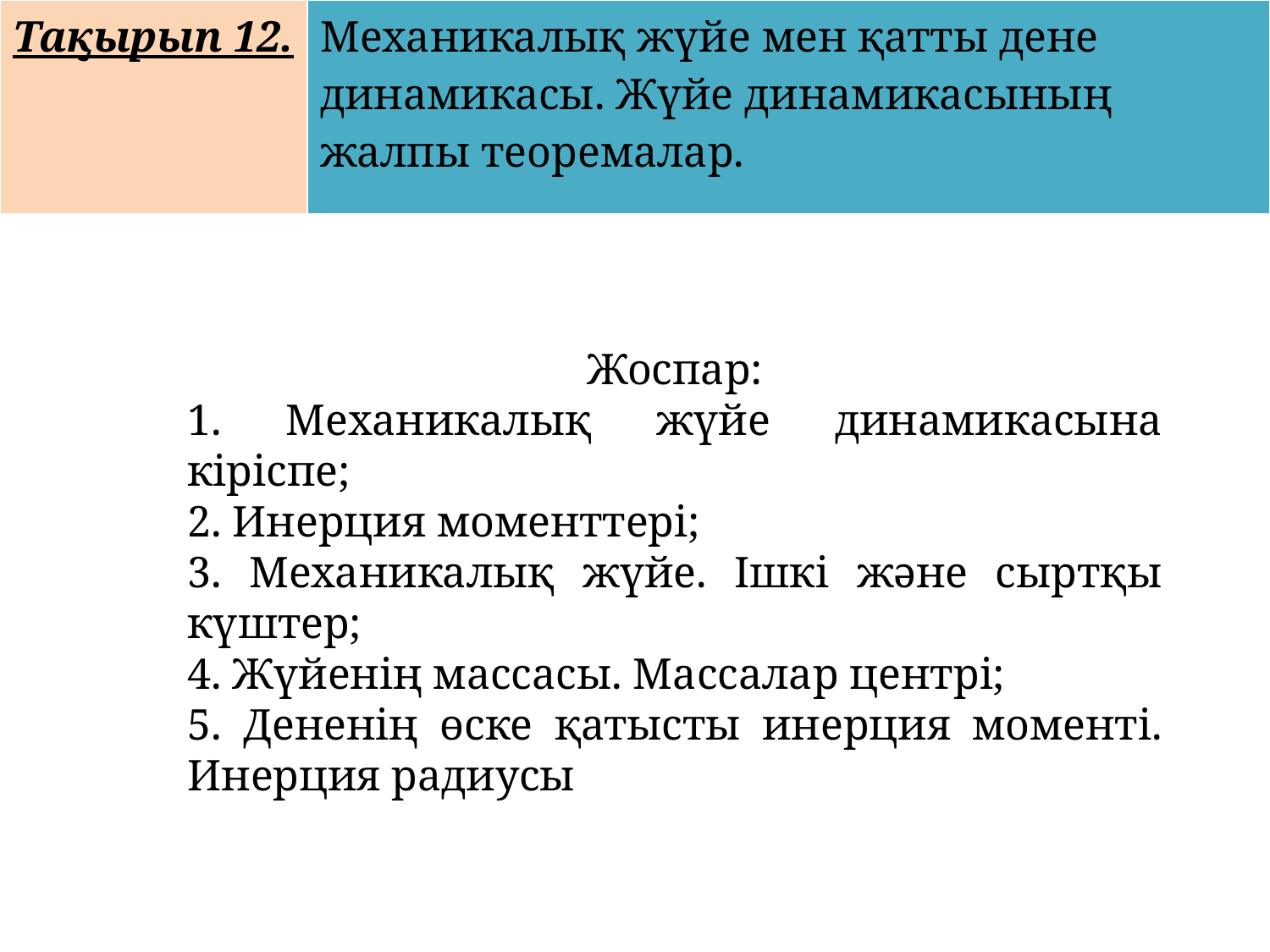

| Тақырып 12. | Mеханикалық жүйе мен қатты дене динамикасы. Жүйе динамикасының жалпы теоремалар. |
| --- | --- |
Жоспар:
1. Механикалық жүйе динамикасына кіріспе;
2. Инерция моменттері;
3. Механикалық жүйе. Ішкі және сыртқы күштер;
4. Жүйенің массасы. Массалар центрі;
5. Дененің өске қатысты инерция моменті. Инерция радиусы